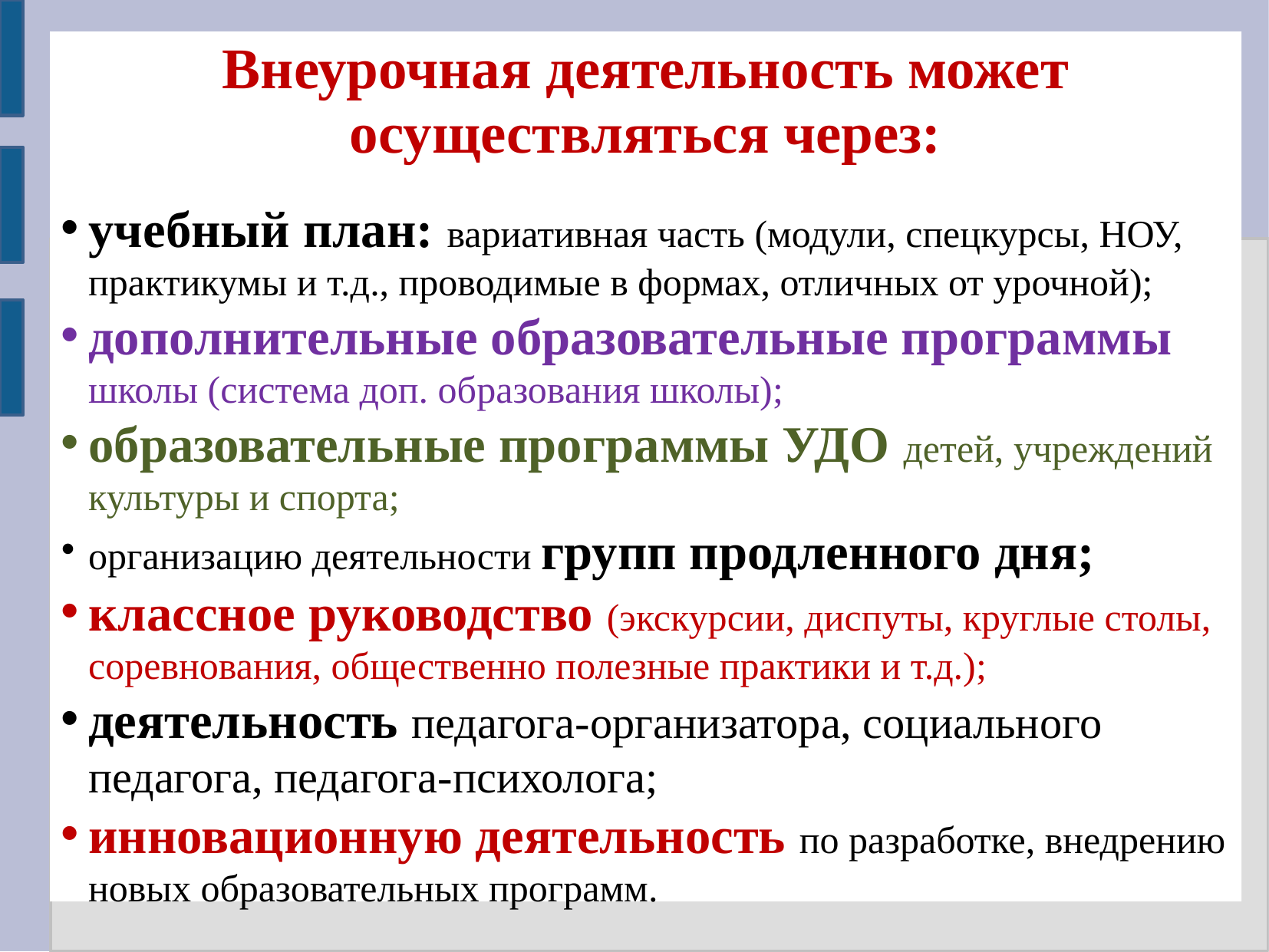

Внеурочная деятельность может осуществляться через:

учебный план: вариативная часть (модули, спецкурсы, НОУ, практикумы и т.д., проводимые в формах, отличных от урочной);
дополнительные образовательные программы школы (система доп. образования школы);
образовательные программы УДО детей, учреждений культуры и спорта;
организацию деятельности групп продленного дня;
классное руководство (экскурсии, диспуты, круглые столы, соревнования, общественно полезные практики и т.д.);
деятельность педагога-организатора, социального педагога, педагога-психолога;
инновационную деятельность по разработке, внедрению новых образовательных программ.